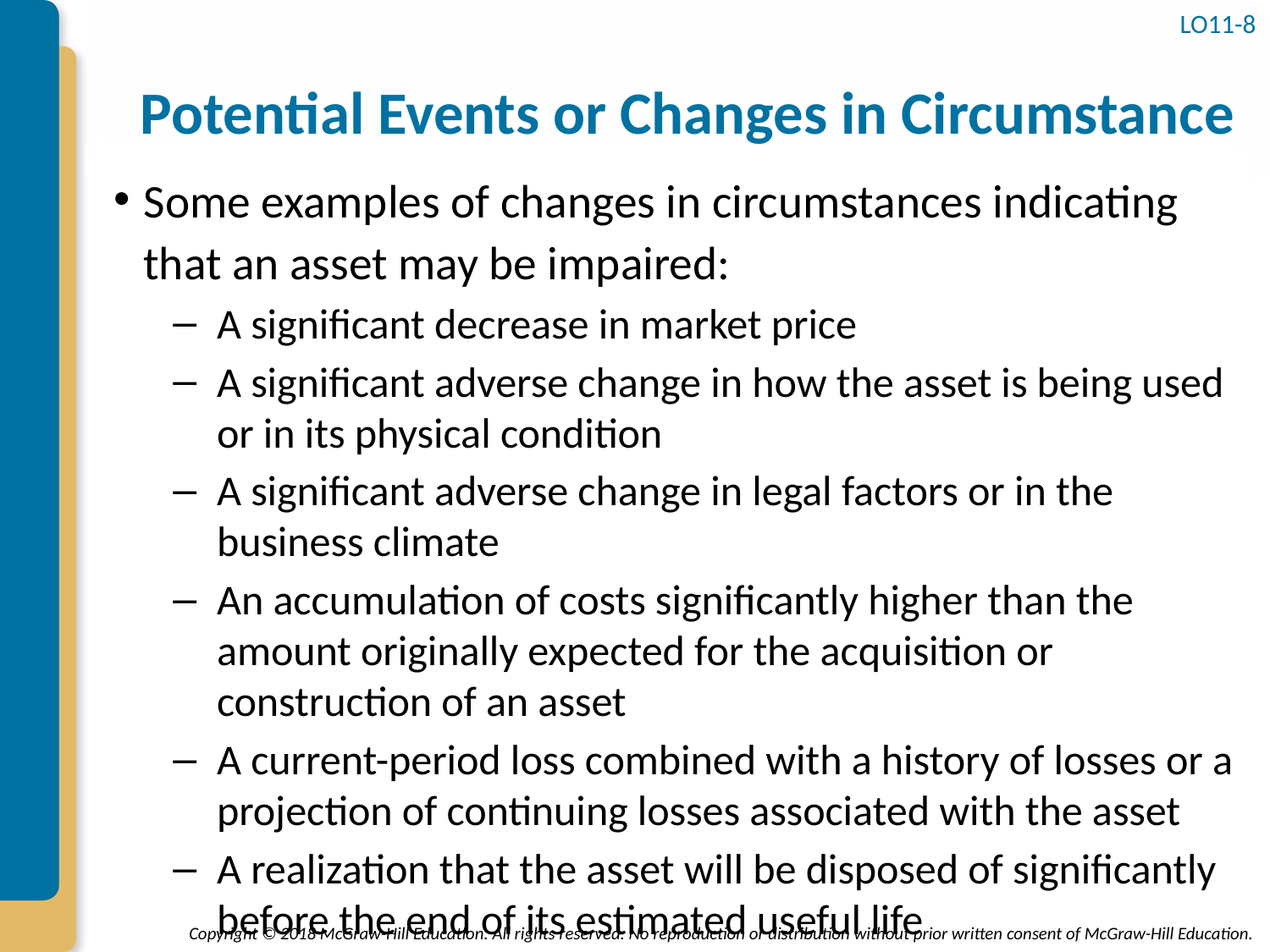

LO11-8
# Potential Events or Changes in Circumstance
Some examples of changes in circumstances indicating that an asset may be impaired:
A significant decrease in market price
A significant adverse change in how the asset is being used or in its physical condition
A significant adverse change in legal factors or in the business climate
An accumulation of costs significantly higher than the amount originally expected for the acquisition or construction of an asset
A current-period loss combined with a history of losses or a projection of continuing losses associated with the asset
A realization that the asset will be disposed of significantly before the end of its estimated useful life